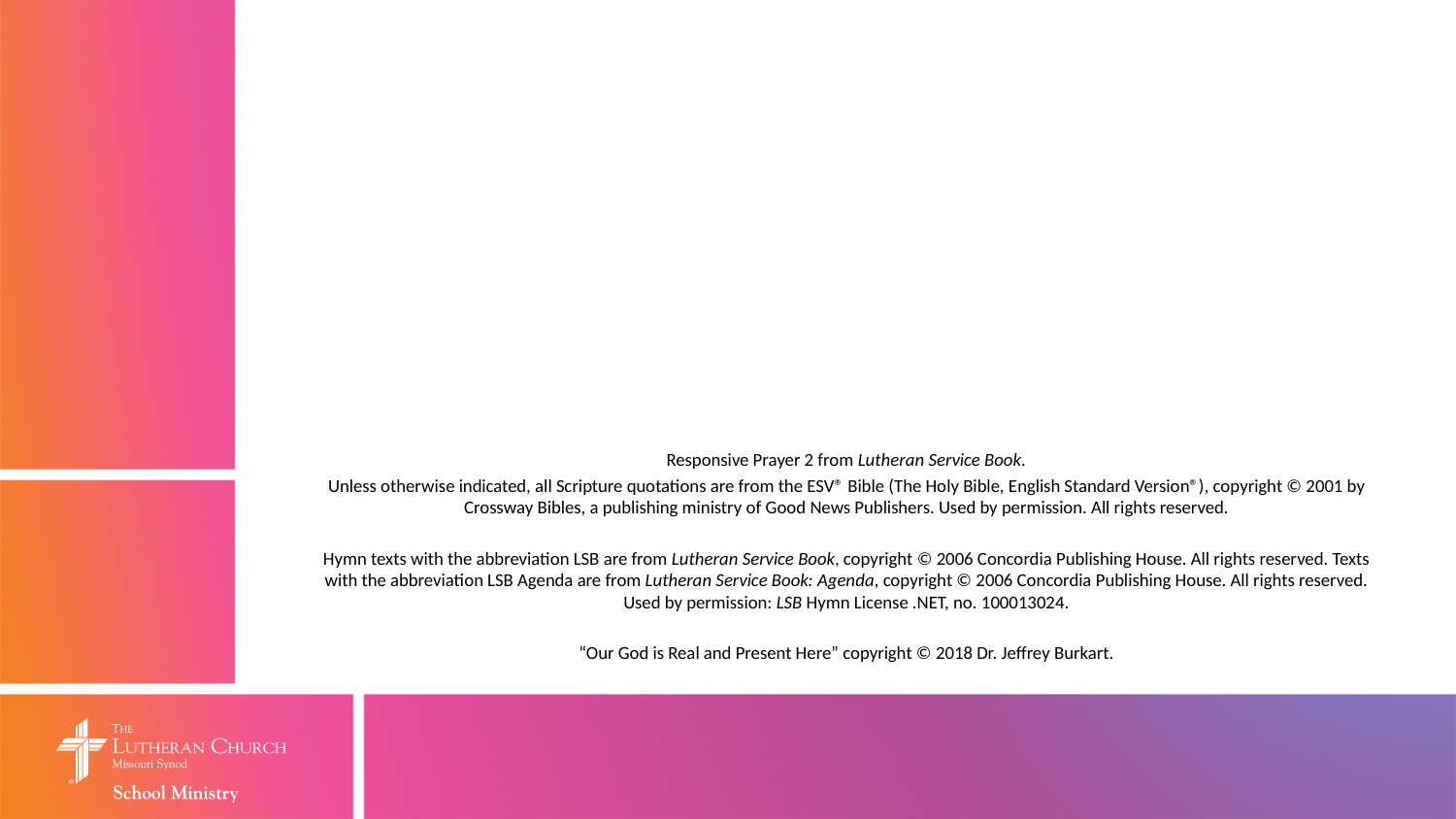

Responsive Prayer 2 from Lutheran Service Book.
Unless otherwise indicated, all Scripture quotations are from the ESV® Bible (The Holy Bible, English Standard Version®), copyright © 2001 by Crossway Bibles, a publishing ministry of Good News Publishers. Used by permission. All rights reserved.

Hymn texts with the abbreviation LSB are from Lutheran Service Book, copyright © 2006 Concordia Publishing House. All rights reserved. Texts with the abbreviation LSB Agenda are from Lutheran Service Book: Agenda, copyright © 2006 Concordia Publishing House. All rights reserved. Used by permission: LSB Hymn License .NET, no. 100013024.

“Our God is Real and Present Here” copyright © 2018 Dr. Jeffrey Burkart.